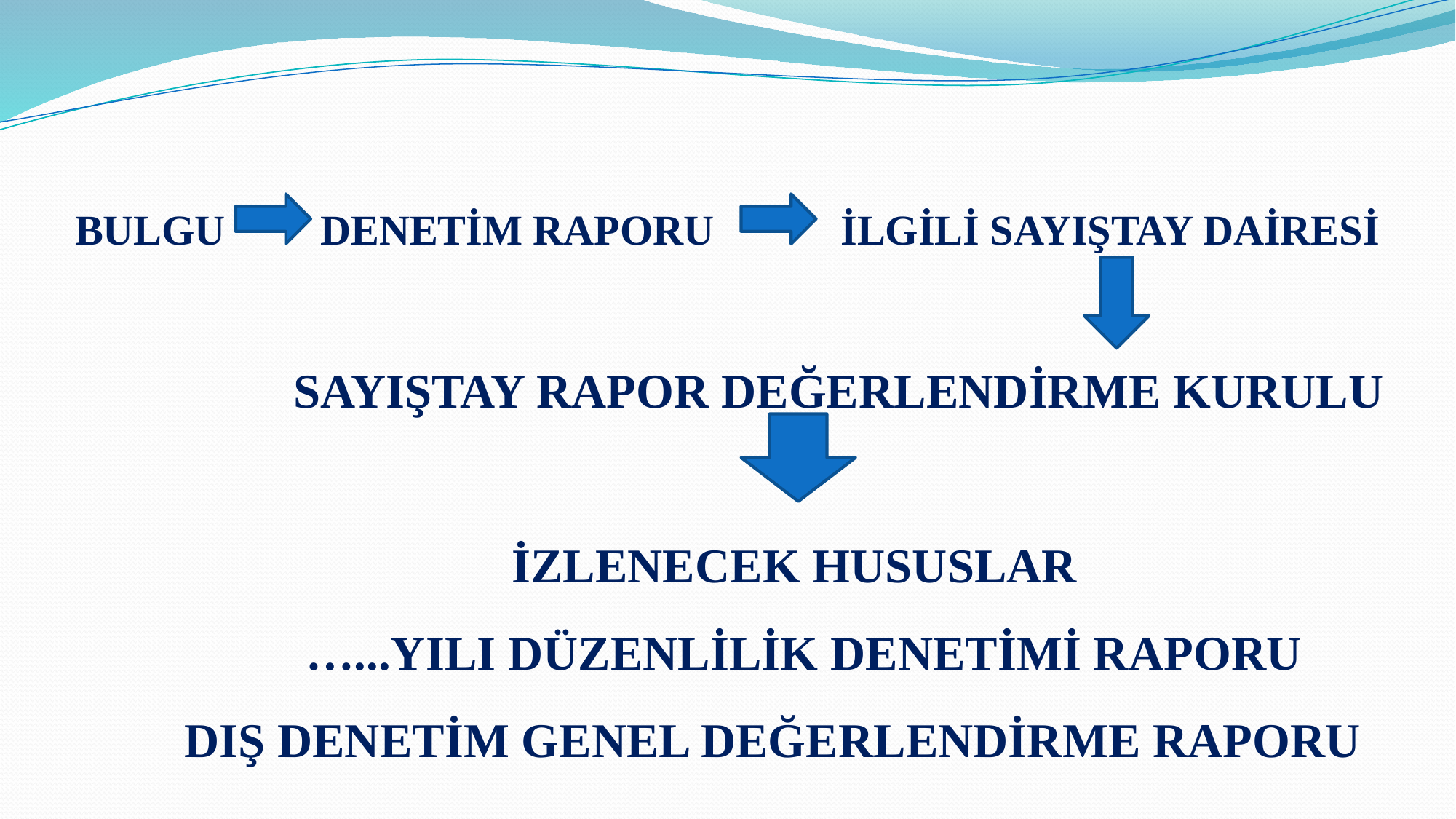

BULGU         DENETİM RAPORU            İLGİLİ SAYIŞTAY DAİRESİ

		SAYIŞTAY RAPOR DEĞERLENDİRME KURULU

				İZLENECEK HUSUSLAR
		 …...YILI DÜZENLİLİK DENETİMİ RAPORU
	DIŞ DENETİM GENEL DEĞERLENDİRME RAPORU